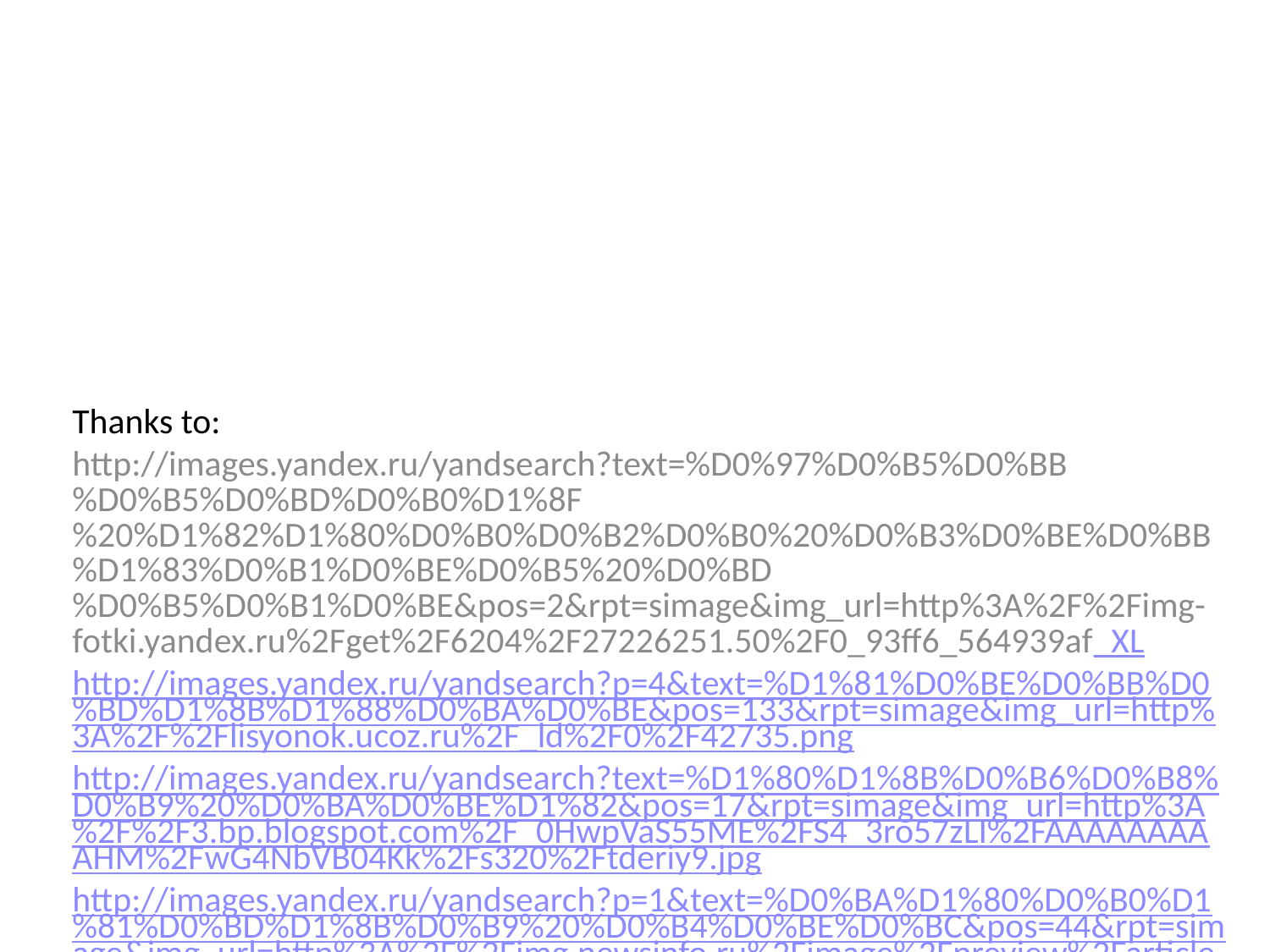

Thanks to:
http://images.yandex.ru/yandsearch?text=%D0%97%D0%B5%D0%BB%D0%B5%D0%BD%D0%B0%D1%8F%20%D1%82%D1%80%D0%B0%D0%B2%D0%B0%20%D0%B3%D0%BE%D0%BB%D1%83%D0%B1%D0%BE%D0%B5%20%D0%BD%D0%B5%D0%B1%D0%BE&pos=2&rpt=simage&img_url=http%3A%2F%2Fimg-fotki.yandex.ru%2Fget%2F6204%2F27226251.50%2F0_93ff6_564939af_XL
http://images.yandex.ru/yandsearch?p=4&text=%D1%81%D0%BE%D0%BB%D0%BD%D1%8B%D1%88%D0%BA%D0%BE&pos=133&rpt=simage&img_url=http%3A%2F%2Flisyonok.ucoz.ru%2F_ld%2F0%2F42735.png
http://images.yandex.ru/yandsearch?text=%D1%80%D1%8B%D0%B6%D0%B8%D0%B9%20%D0%BA%D0%BE%D1%82&pos=17&rpt=simage&img_url=http%3A%2F%2F3.bp.blogspot.com%2F_0HwpVaS55ME%2FS4_3ro57zLI%2FAAAAAAAAAHM%2FwG4NbVB04Kk%2Fs320%2Ftderiy9.jpg
http://images.yandex.ru/yandsearch?p=1&text=%D0%BA%D1%80%D0%B0%D1%81%D0%BD%D1%8B%D0%B9%20%D0%B4%D0%BE%D0%BC&pos=44&rpt=simage&img_url=http%3A%2F%2Fimg.newsinfo.ru%2Fimage%2Fpreview%2Farticle%2F2%2F6%2F9%2F721269.gif
http://images.yandex.ru/yandsearch?text=%D0%BE%D0%B4%D1%83%D0%B2%D0%B0%D0%BD%D1%87%D0%B8%D0%BA&pos=22&rpt=simage&img_url=http%3A%2F%2Fimg1.liveinternet.ru%2Fimages%2Fattach%2Fc%2F2%2F66%2F270%2F66270439_181509300x214.jpg
http://images.yandex.ru/yandsearch?text=%D0%B3%D0%BE%D0%BB%D1%83%D0%B1%D0%BE%D0%B5%20%D0%BD%D0%B5%D0%B1%D0%BE&pos=4&rpt=simage&img_url=http%3A%2F%2Fadamast.ru%2Fimages%2Fcategory%2Fsky.jpg